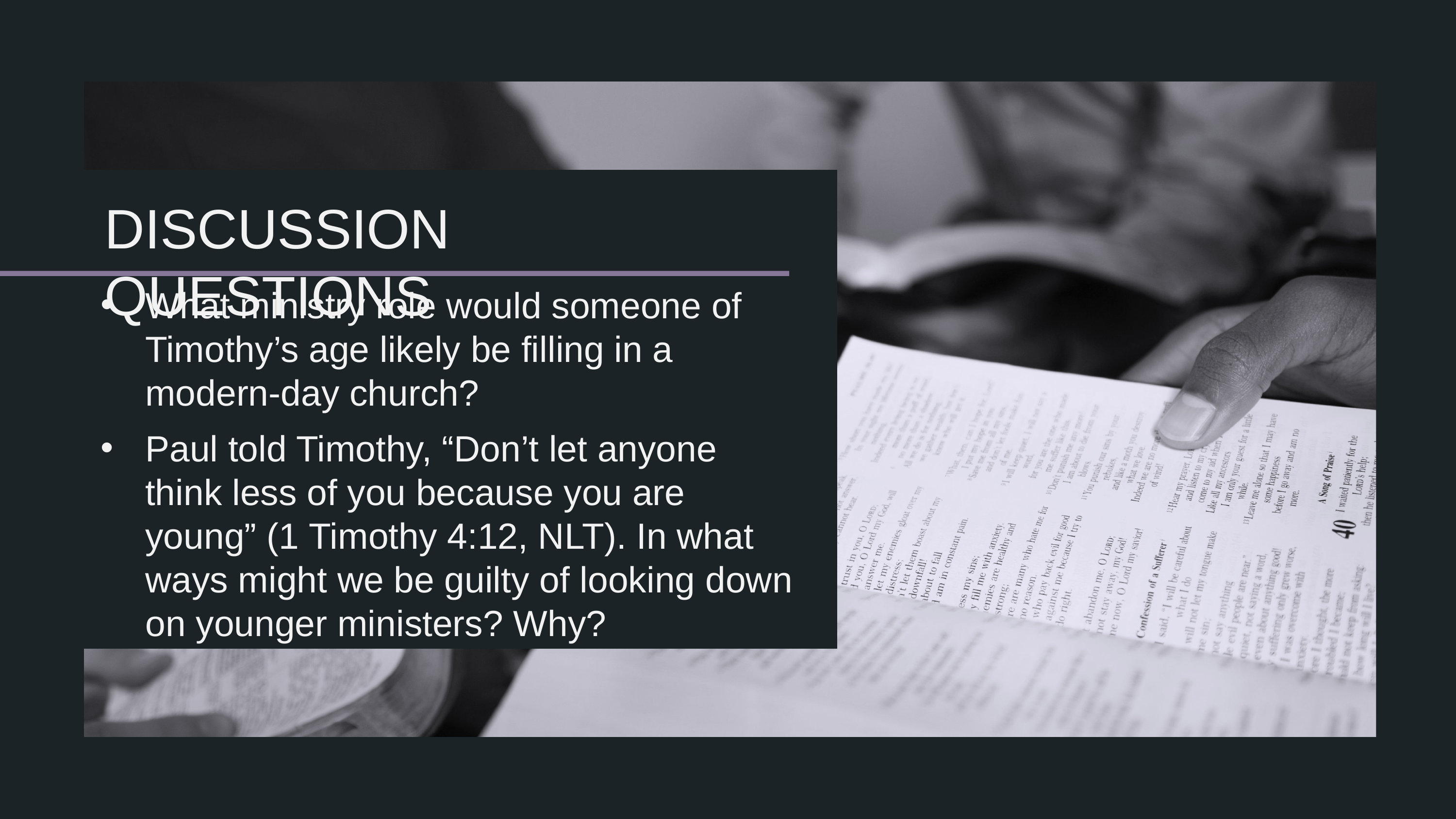

What ministry role would someone of Timothy’s age likely be filling in a modern-day church?
Paul told Timothy, “Don’t let anyone think less of you because you are young” (1 Timothy 4:12, NLT). In what ways might we be guilty of looking down on younger ministers? Why?